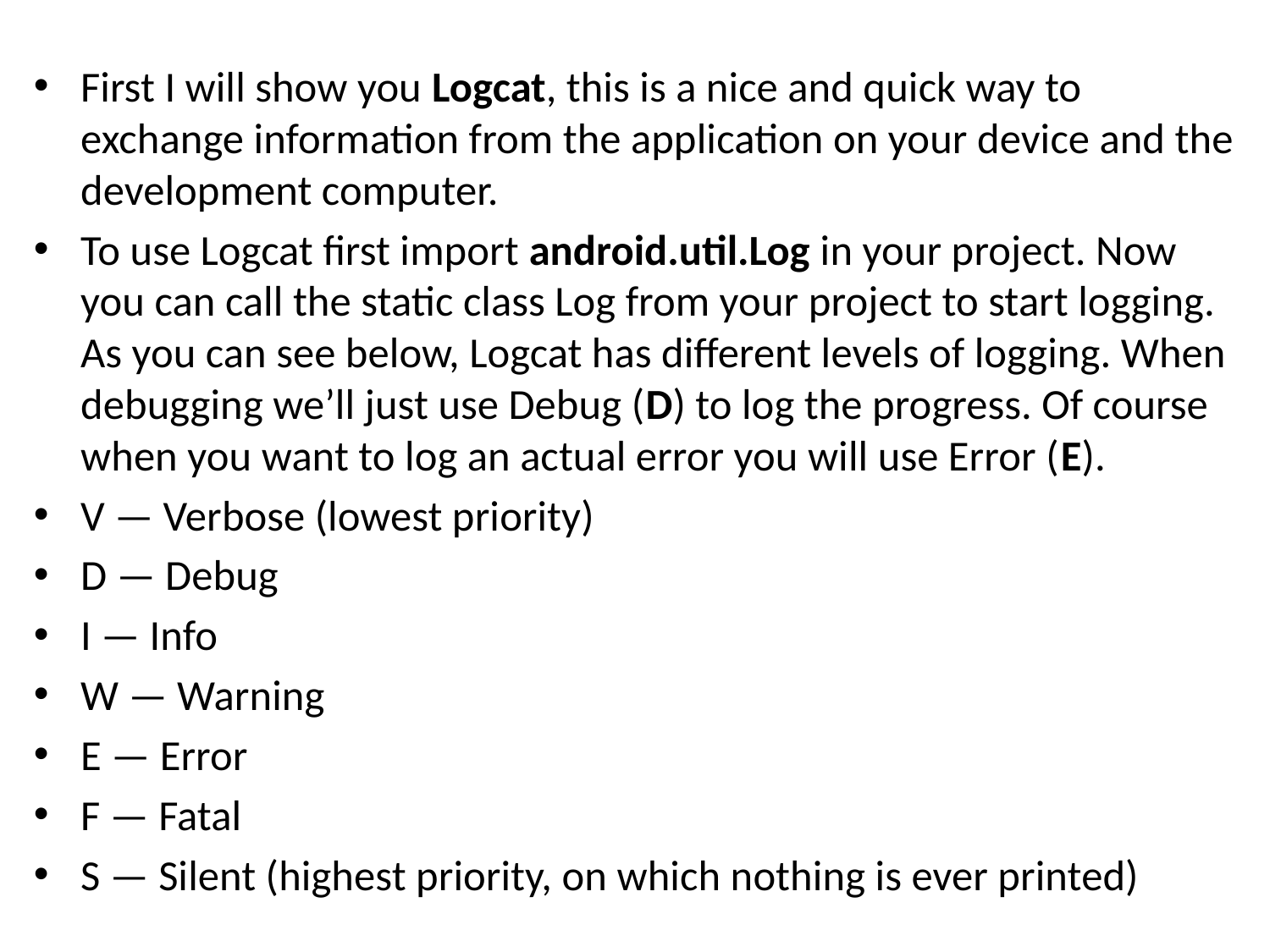

First I will show you Logcat, this is a nice and quick way to exchange information from the application on your device and the development computer.
To use Logcat first import android.util.Log in your project. Now you can call the static class Log from your project to start logging. As you can see below, Logcat has different levels of logging. When debugging we’ll just use Debug (D) to log the progress. Of course when you want to log an actual error you will use Error (E).
V — Verbose (lowest priority)
D — Debug
I — Info
W — Warning
E — Error
F — Fatal
S — Silent (highest priority, on which nothing is ever printed)